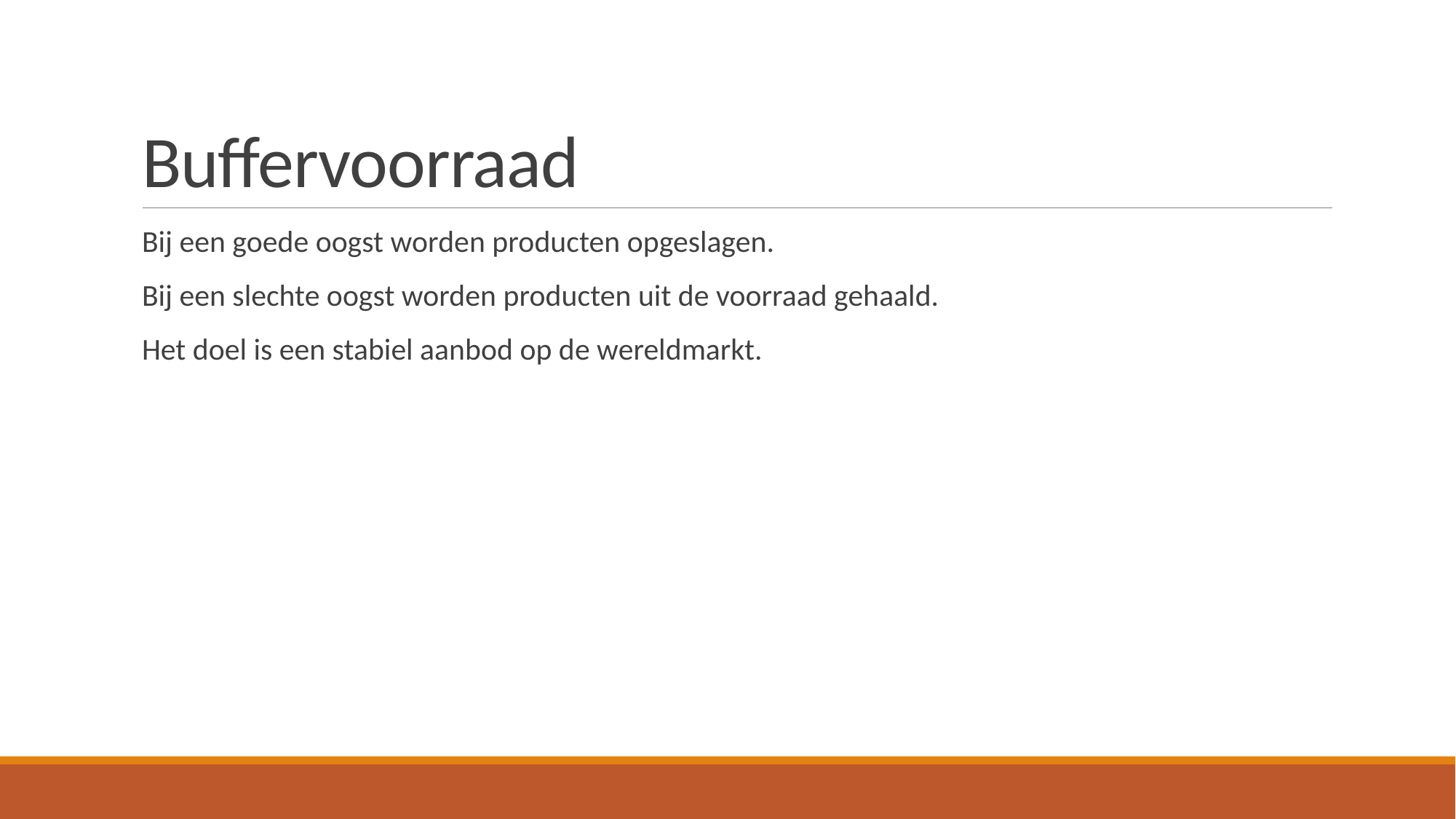

# Buffervoorraad
Bij een goede oogst worden producten opgeslagen.
Bij een slechte oogst worden producten uit de voorraad gehaald.
Het doel is een stabiel aanbod op de wereldmarkt.